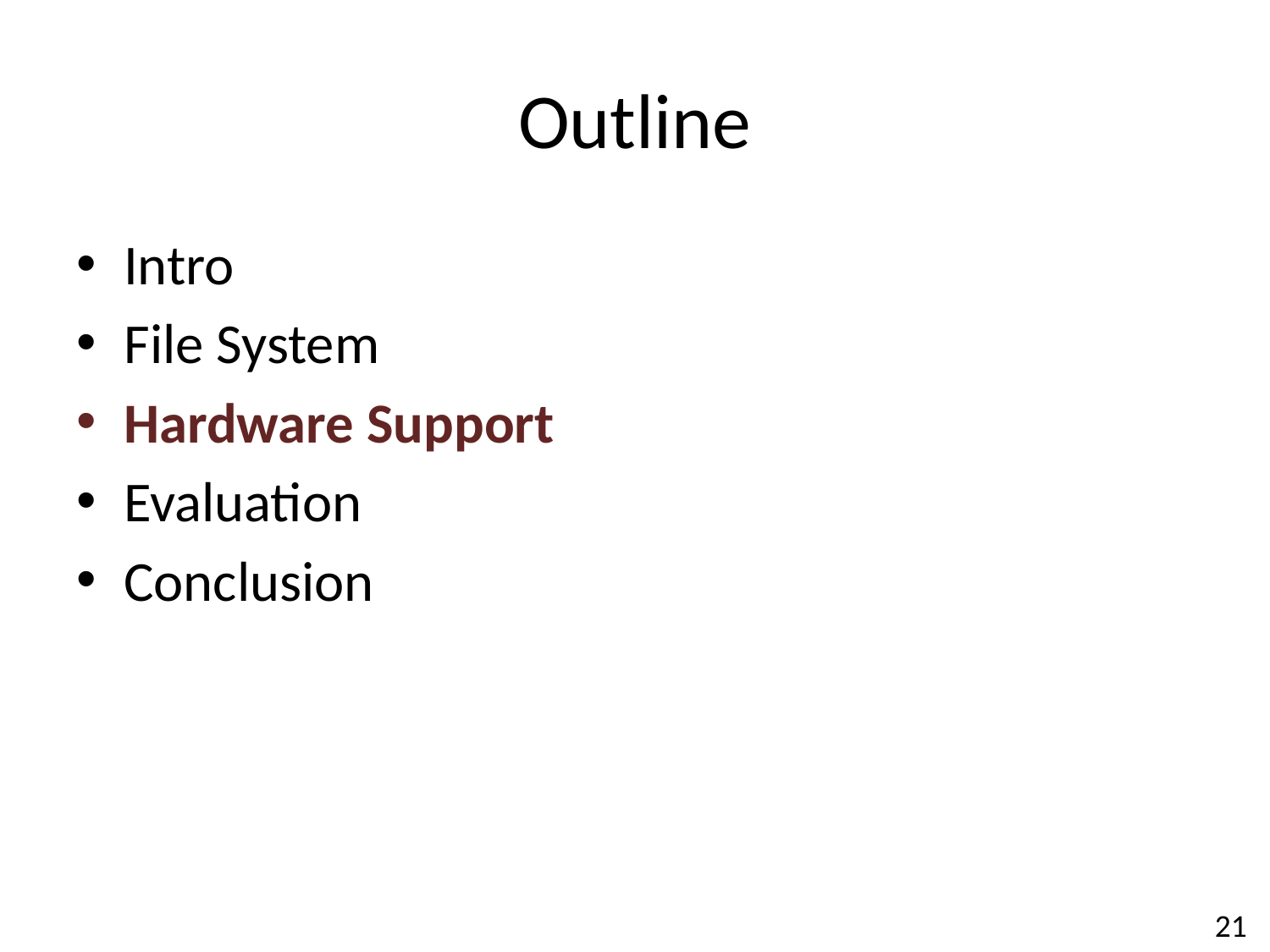

# Outline
Intro
File System
Hardware Support
Evaluation
Conclusion
21